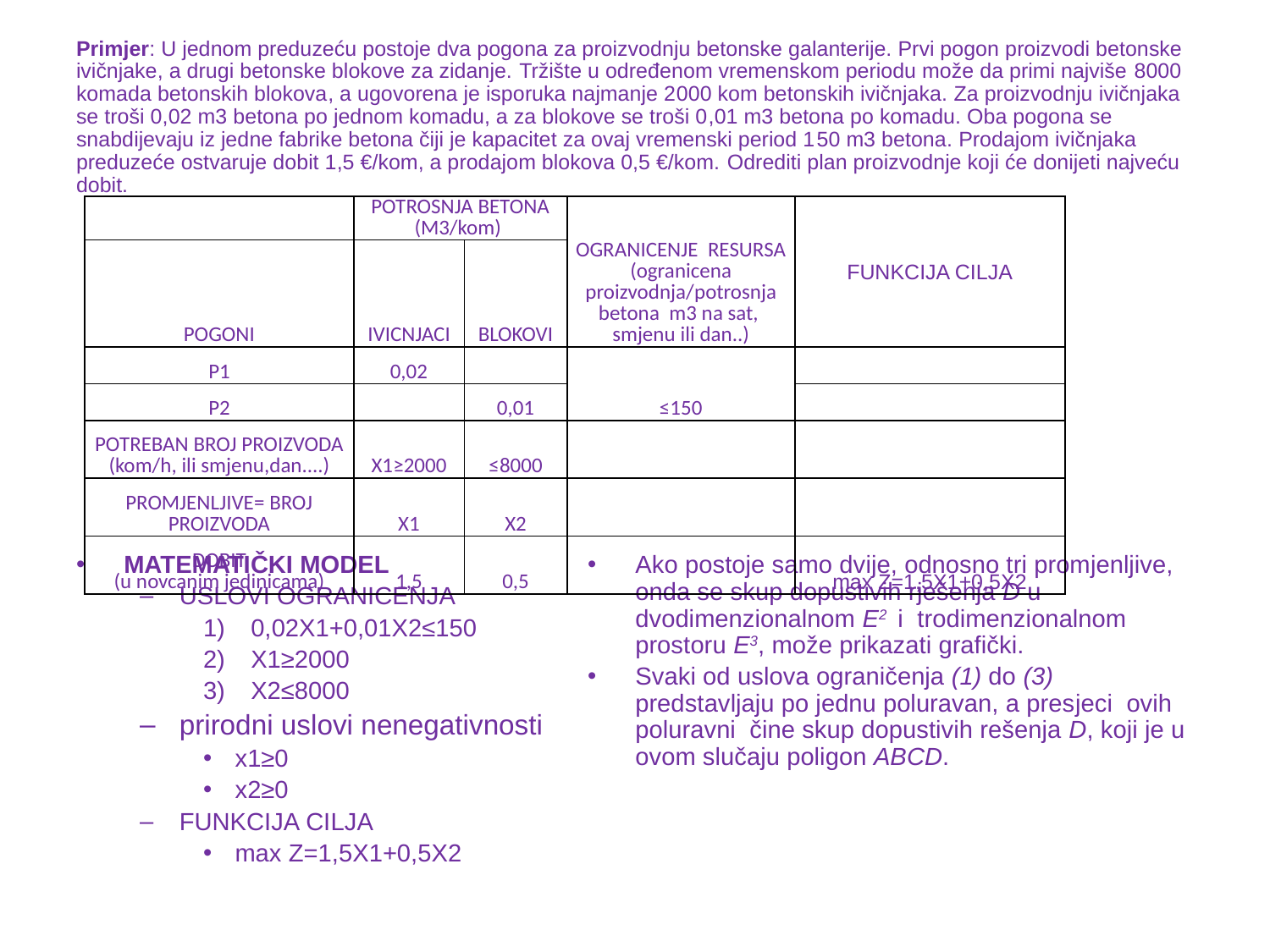

# Primjer: U jednom preduzeću postoje dva pogona za proizvodnju betonske galanterije. Prvi pogon proizvodi betonske ivičnjake, a drugi betonske blokove za zidanje. Tržište u određenom vremenskom periodu može da primi najviše 8000 komada betonskih blokova, a ugovorena je isporuka najmanje 2000 kom betonskih ivičnjaka. Za proizvodnju ivičnjaka se troši 0,02 m3 betona po jednom komadu, a za blokove se troši 0,01 m3 betona po komadu. Oba pogona se snabdijevaju iz jedne fabrike betona čiji je kapacitet za ovaj vremenski period 150 m3 betona. Prodajom ivičnjaka preduzeće ostvaruje dobit 1,5 €/kom, a prodajom blokova 0,5 €/kom. Odrediti plan proizvodnje koji će donijeti najveću dobit.
|  | POTROSNJA BETONA (M3/kom) |  | OGRANICENJE RESURSA (ogranicena proizvodnja/potrosnja betona m3 na sat, smjenu ili dan..) | FUNKCIJA CILJA |
| --- | --- | --- | --- | --- |
| POGONI | IVICNJACI | BLOKOVI |  |  |
| P1 | 0,02 |  | ≤150 |  |
| P2 |  | 0,01 |  |  |
| POTREBAN BROJ PROIZVODA (kom/h, ili smjenu,dan....) | X1≥2000 | ≤8000 |  |  |
| PROMJENLJIVE= BROJ PROIZVODA | X1 | X2 |  |  |
| DOBIT (u novcanim jedinicama) | 1,5 | 0,5 |  | max Z=1,5X1+0,5X2 |
MATEMATIČKI MODEL
USLOVI OGRANICENJA
0,02X1+0,01X2≤150
X1≥2000
X2≤8000
prirodni uslovi nenegativnosti
x1≥0
x2≥0
FUNKCIJA CILJA
max Z=1,5X1+0,5X2
Ako postoje samo dvije, odnosno tri promjenljive, onda se skup dopustivih rješenja D u  dvodimenzionalnom E2  i  trodimenzionalnom  prostoru E3, može prikazati grafički.
Svaki od uslova ograničenja (1) do (3) predstavljaju po jednu poluravan, a presjeci  ovih  poluravni  čine skup dopustivih rešenja D, koji je u ovom slučaju poligon ABCD.